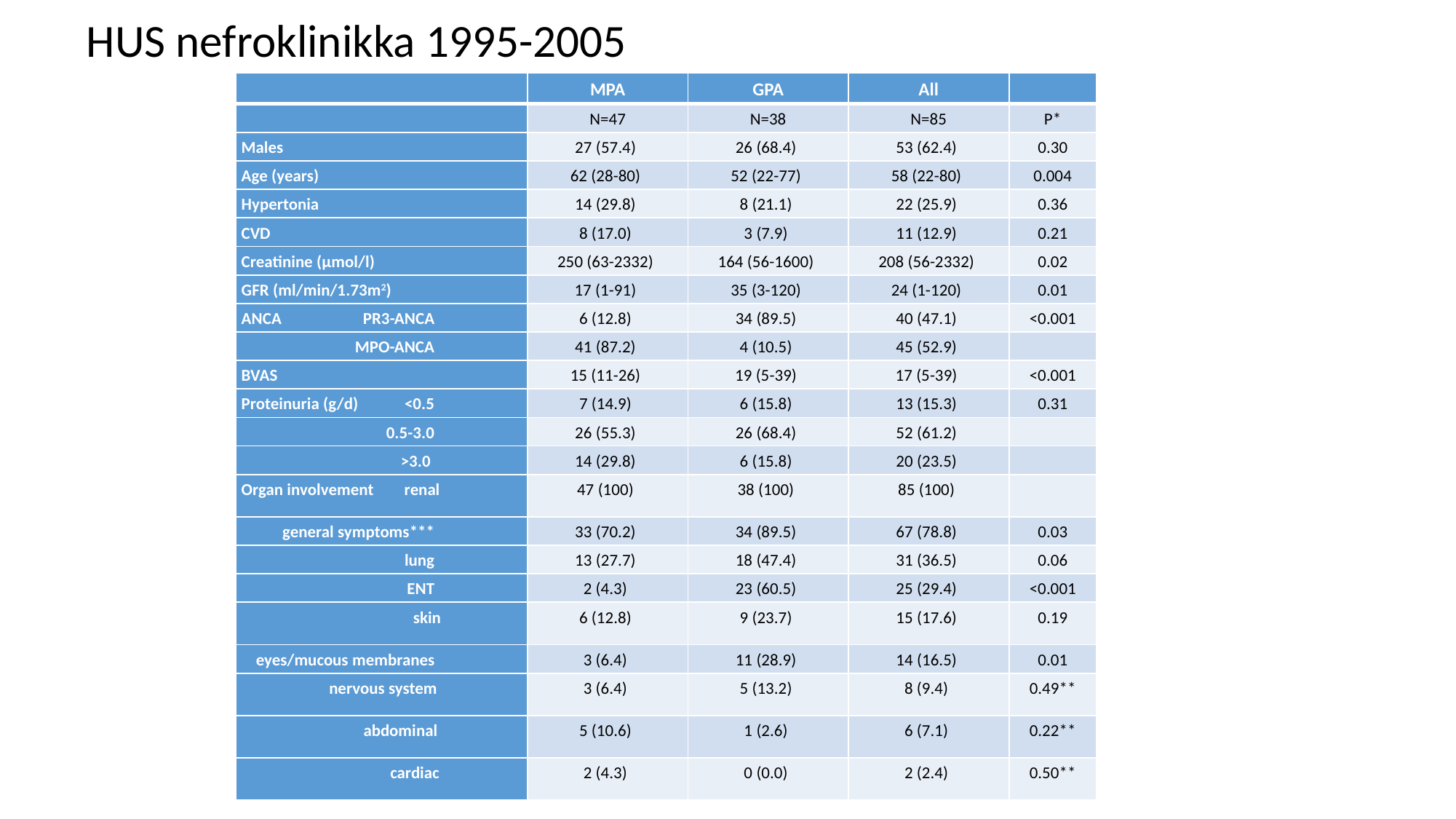

# HUS nefroklinikka 1995-2005
|  | MPA | GPA | All |  |
| --- | --- | --- | --- | --- |
|  | N=47 | N=38 | N=85 | P\* |
| Males | 27 (57.4) | 26 (68.4) | 53 (62.4) | 0.30 |
| Age (years) | 62 (28-80) | 52 (22-77) | 58 (22-80) | 0.004 |
| Hypertonia | 14 (29.8) | 8 (21.1) | 22 (25.9) | 0.36 |
| CVD | 8 (17.0) | 3 (7.9) | 11 (12.9) | 0.21 |
| Creatinine (µmol/l) | 250 (63-2332) | 164 (56-1600) | 208 (56-2332) | 0.02 |
| GFR (ml/min/1.73m2) | 17 (1-91) | 35 (3-120) | 24 (1-120) | 0.01 |
| ANCA PR3-ANCA | 6 (12.8) | 34 (89.5) | 40 (47.1) | <0.001 |
| MPO-ANCA | 41 (87.2) | 4 (10.5) | 45 (52.9) |  |
| BVAS | 15 (11-26) | 19 (5-39) | 17 (5-39) | <0.001 |
| Proteinuria (g/d) <0.5 | 7 (14.9) | 6 (15.8) | 13 (15.3) | 0.31 |
| 0.5-3.0 | 26 (55.3) | 26 (68.4) | 52 (61.2) |  |
| >3.0 | 14 (29.8) | 6 (15.8) | 20 (23.5) |  |
| Organ involvement renal | 47 (100) | 38 (100) | 85 (100) |  |
| general symptoms\*\*\* | 33 (70.2) | 34 (89.5) | 67 (78.8) | 0.03 |
| lung | 13 (27.7) | 18 (47.4) | 31 (36.5) | 0.06 |
| ENT | 2 (4.3) | 23 (60.5) | 25 (29.4) | <0.001 |
| skin | 6 (12.8) | 9 (23.7) | 15 (17.6) | 0.19 |
| eyes/mucous membranes | 3 (6.4) | 11 (28.9) | 14 (16.5) | 0.01 |
| nervous system | 3 (6.4) | 5 (13.2) | 8 (9.4) | 0.49\*\* |
| abdominal | 5 (10.6) | 1 (2.6) | 6 (7.1) | 0.22\*\* |
| cardiac | 2 (4.3) | 0 (0.0) | 2 (2.4) | 0.50\*\* |